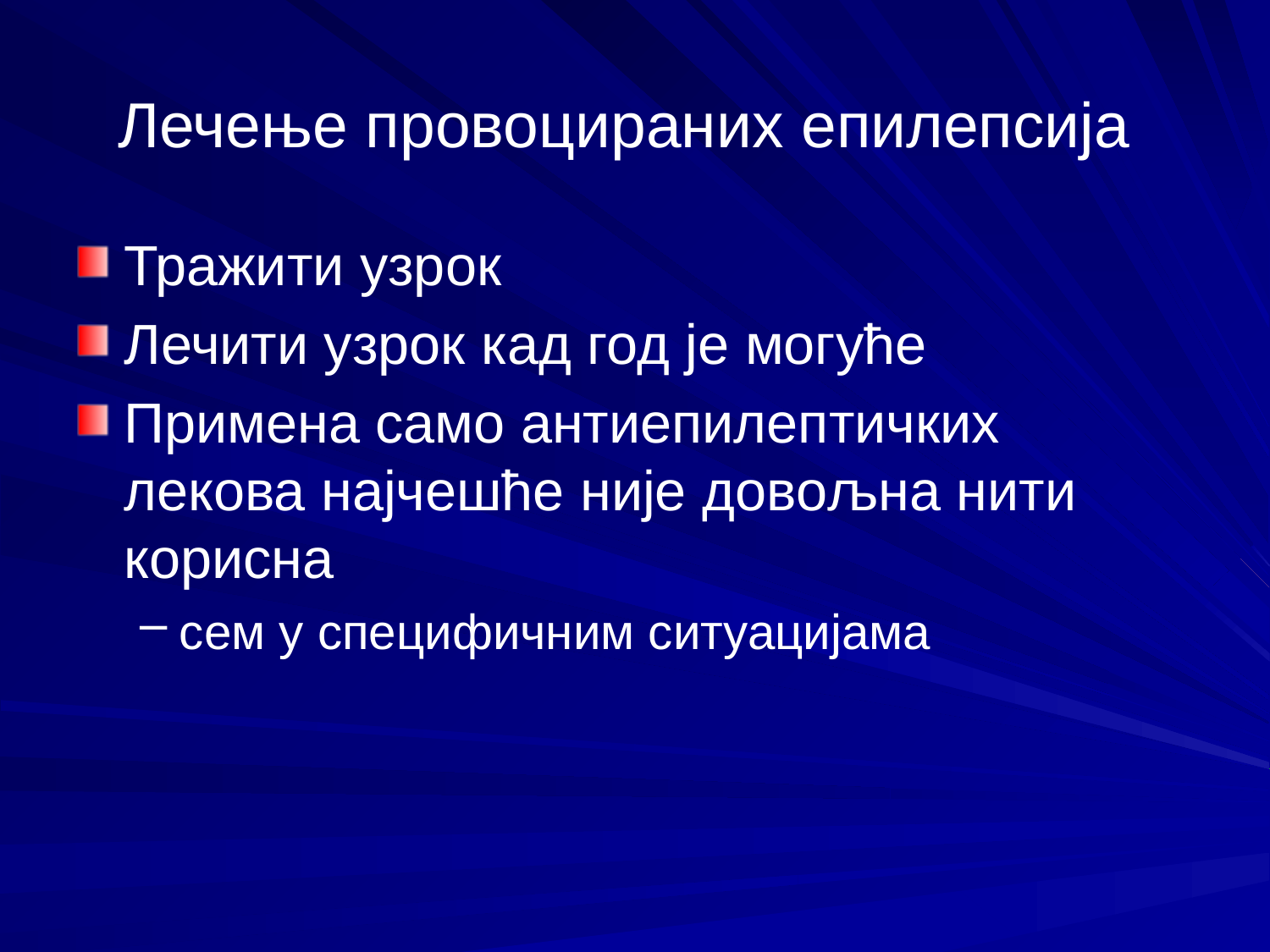

Лечење провоцираних епилепсија
Тражити узрок
Лечити узрок кад год је могуће
Примена само антиепилептичких лекова најчешће није довољна нити корисна
сем у специфичним ситуацијама